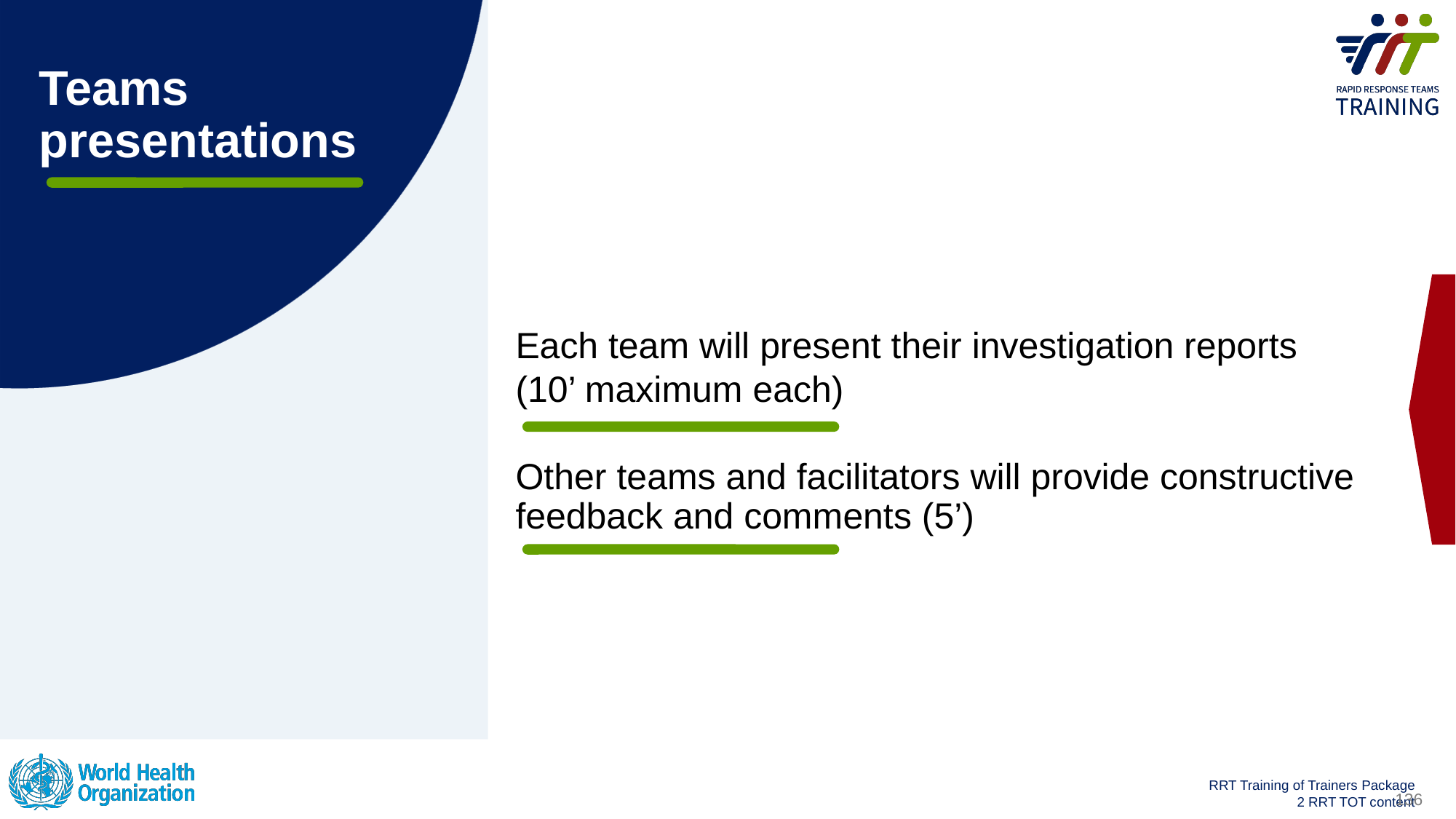

# Teams presentations
Each team will present their investigation reports
(10’ maximum each)

Other teams and facilitators will provide constructive feedback and comments (5’)